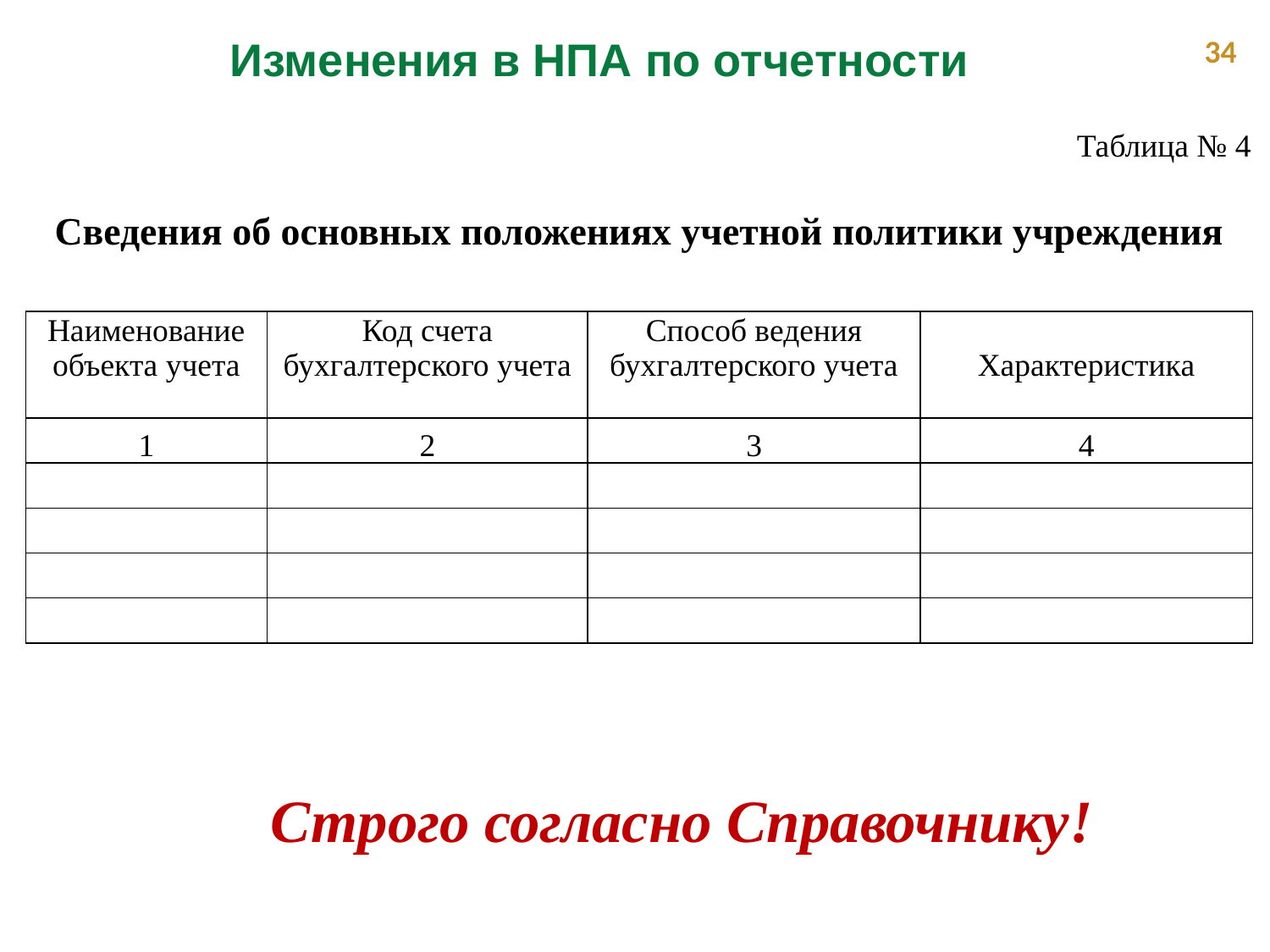

Изменения в НПА по отчетности
34
|  |  |  | Таблица № 4 |
| --- | --- | --- | --- |
|  |  |  |  |
| Сведения об основных положениях учетной политики учреждения |  |  |  |
|  |  |  |  |
| Наименование объекта учета | Код счета бухгалтерского учета | Способ ведения бухгалтерского учета | Характеристика |
| 1 | 2 | 3 | 4 |
|  |  |  |  |
|  |  |  |  |
|  |  |  |  |
|  |  |  |  |
Строго согласно Справочнику!